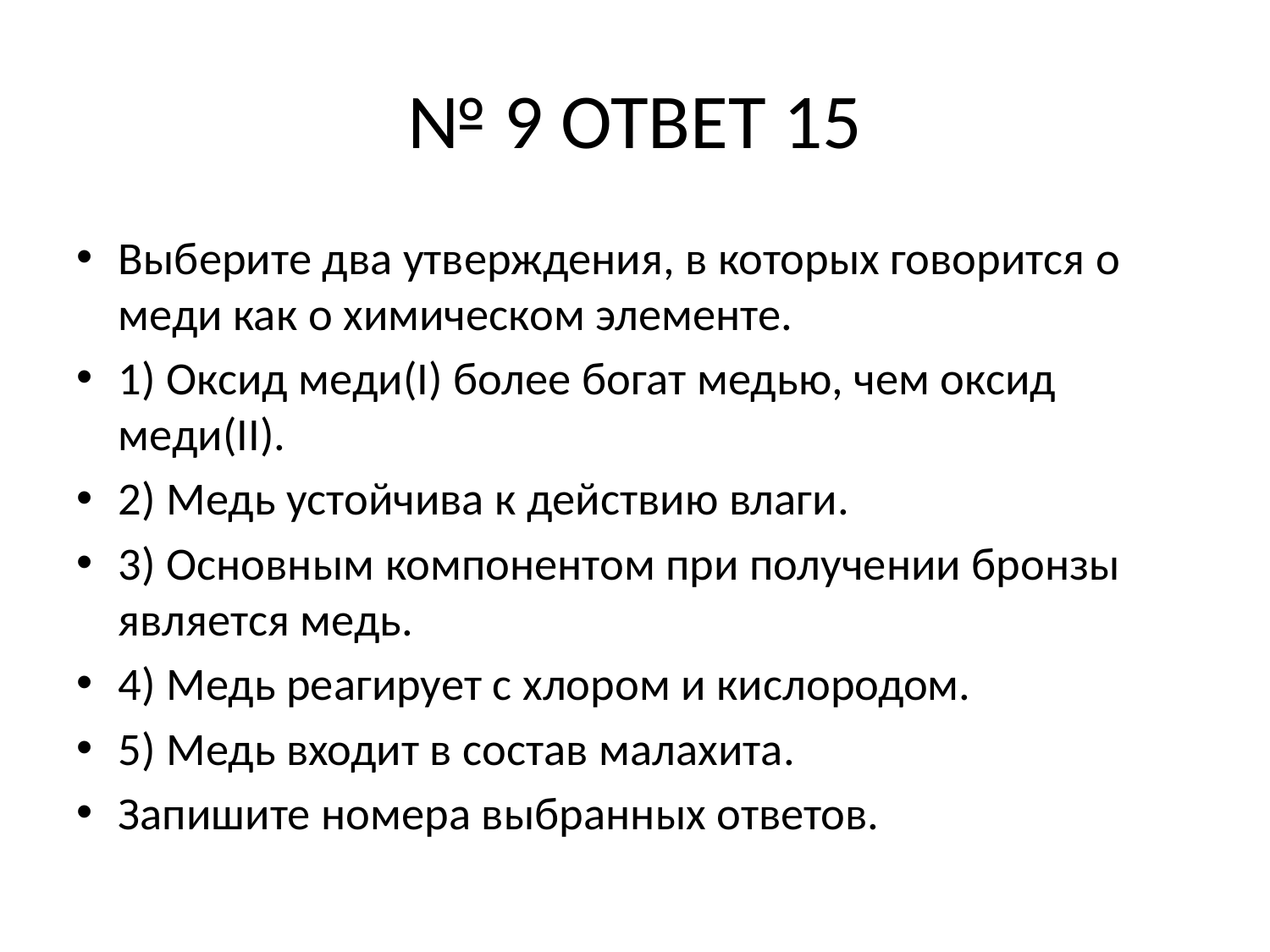

# № 9 ОТВЕТ 15
Выберите два утверждения, в которых говорится о меди как о химическом элементе.
1) Оксид меди(I) более богат медью, чем оксид меди(II).
2) Медь устойчива к действию влаги.
3) Основным компонентом при получении бронзы является медь.
4) Медь реагирует с хлором и кислородом.
5) Медь входит в состав малахита.
Запишите номера выбранных ответов.